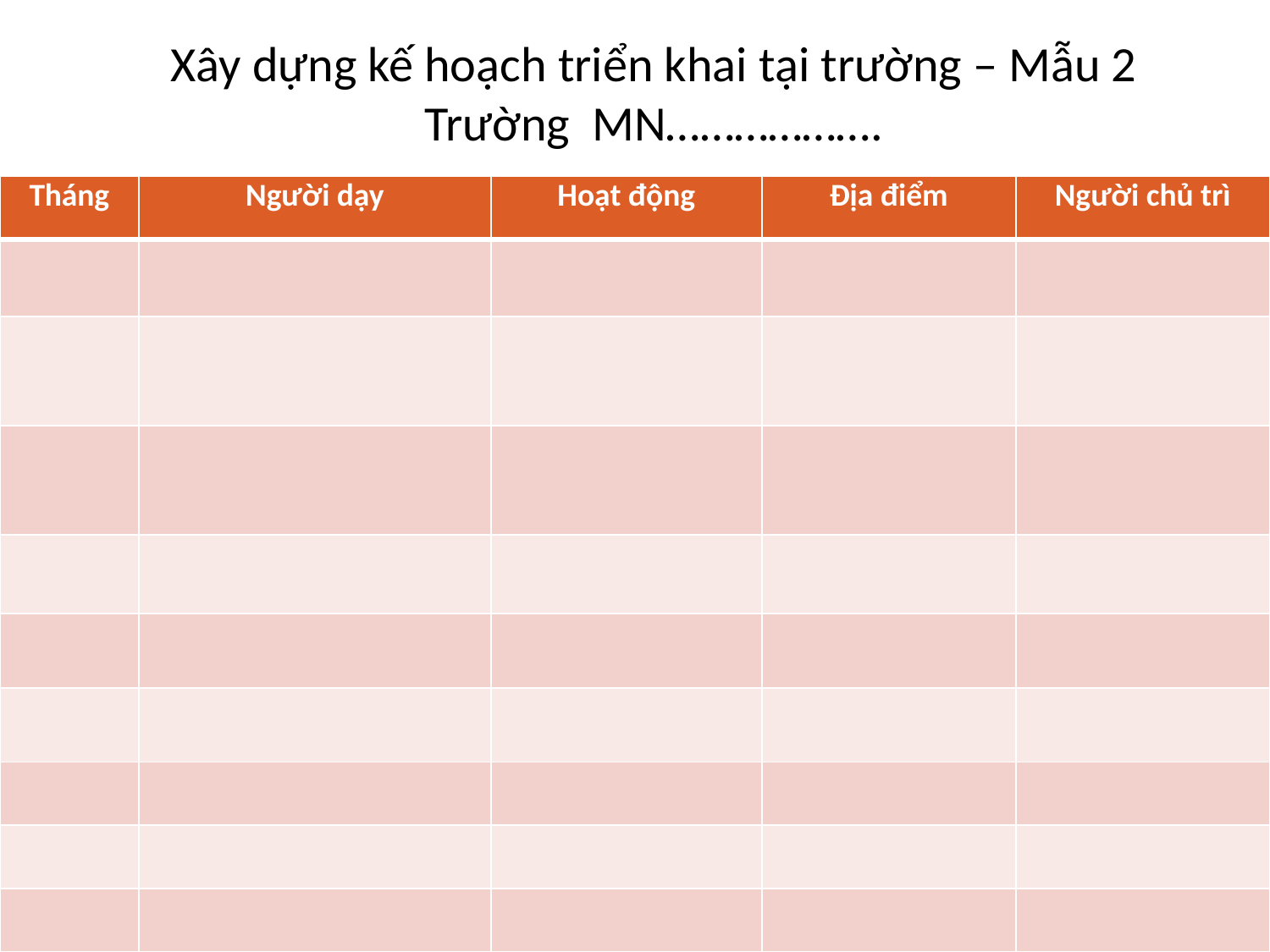

# Xây dựng kế hoạch triển khai tại trường – Mẫu 2 Trường  MN……………….
| Tháng | Người dạy | Hoạt động | Địa điểm | Người chủ trì |
| --- | --- | --- | --- | --- |
|  |  |  |  |  |
|  |  |  |  |  |
|  |  |  |  |  |
|  |  |  |  |  |
|  |  |  |  |  |
|  |  |  |  |  |
|  |  |  |  |  |
|  |  |  |  |  |
|  |  |  |  |  |